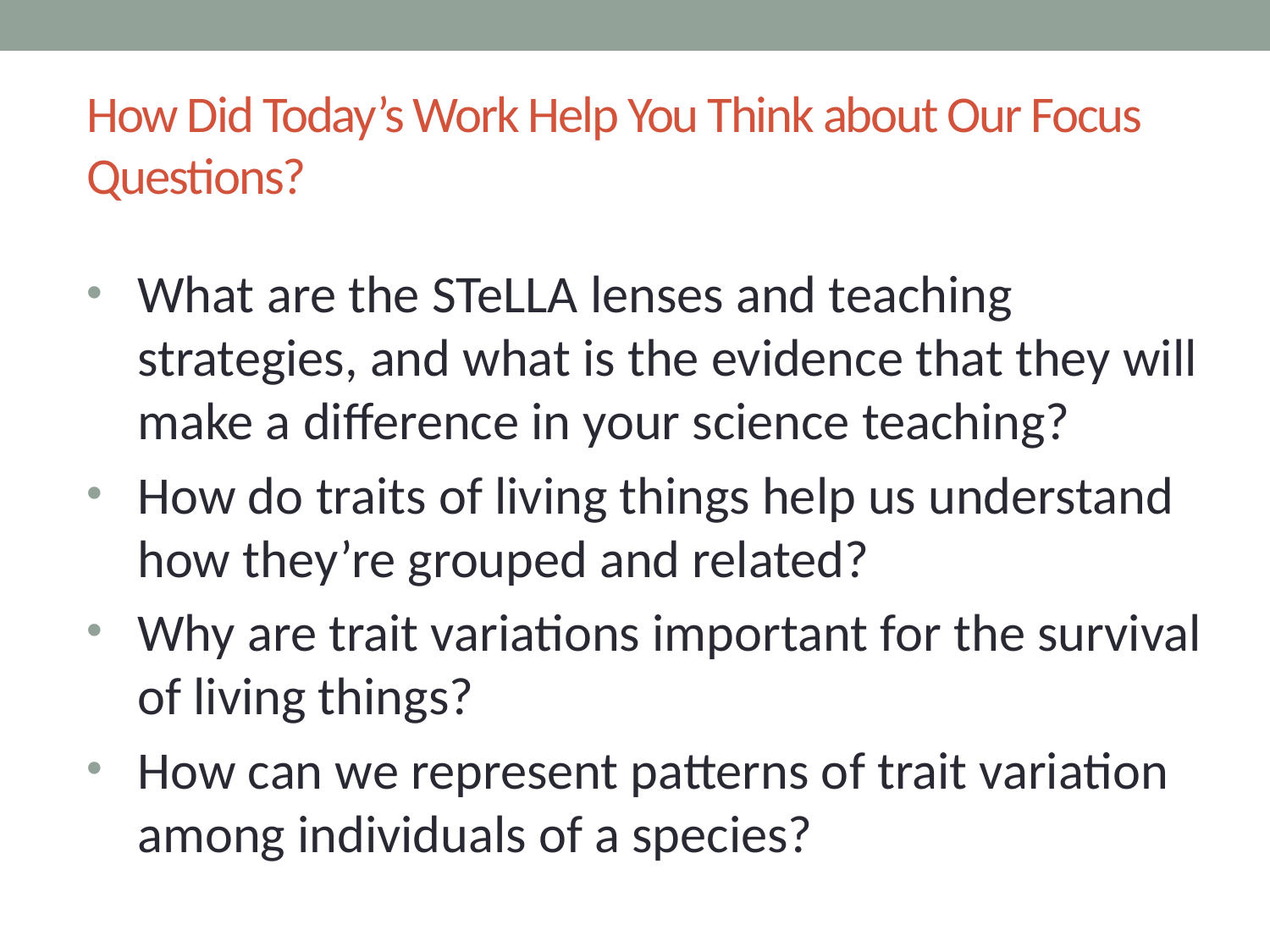

# How Did Today’s Work Help You Think about Our Focus Questions?
What are the STeLLA lenses and teaching strategies, and what is the evidence that they will make a difference in your science teaching?
How do traits of living things help us understand how they’re grouped and related?
Why are trait variations important for the survival of living things?
How can we represent patterns of trait variation among individuals of a species?